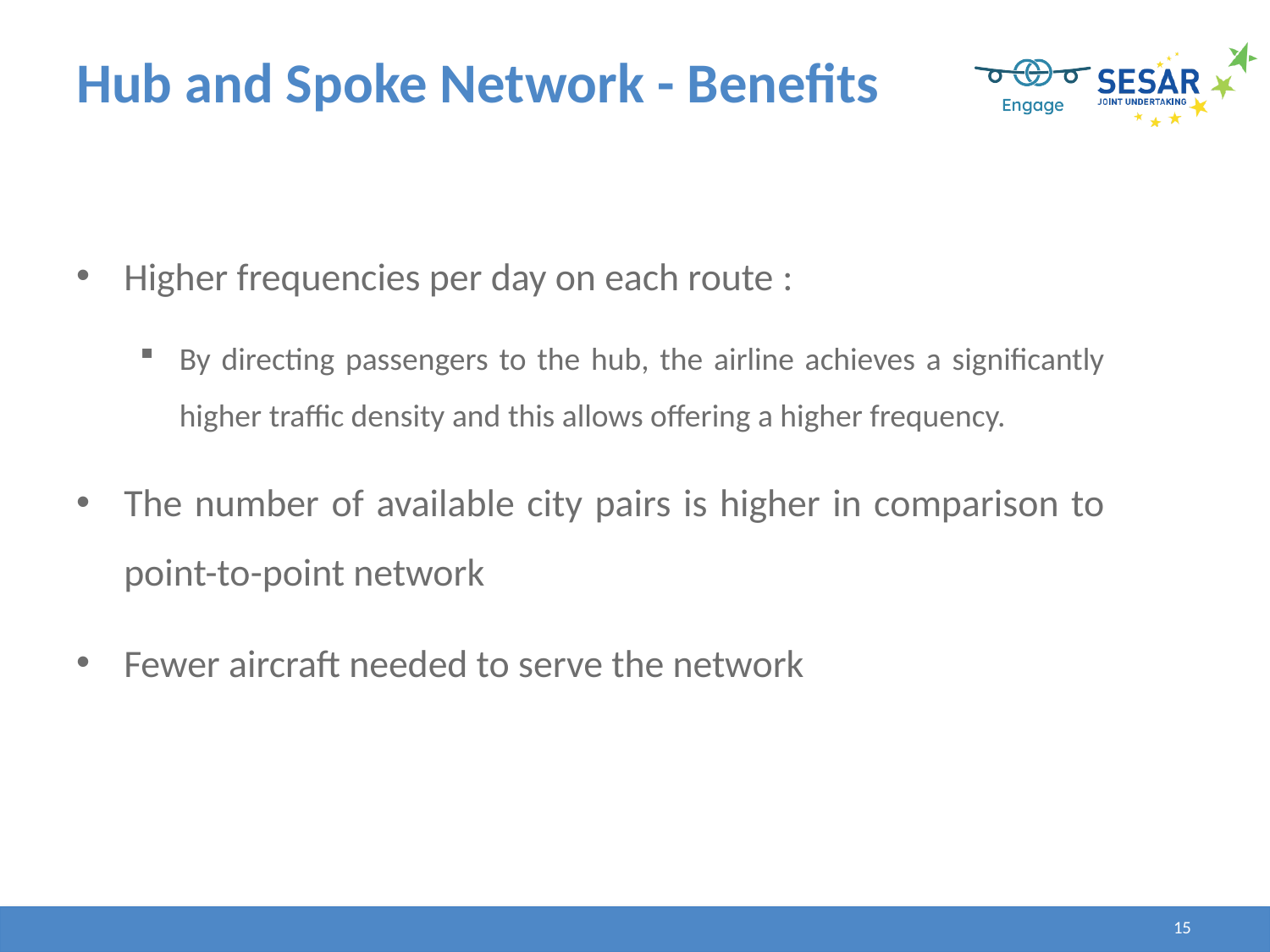

# Hub and Spoke Network - Benefits
Higher frequencies per day on each route :
By directing passengers to the hub, the airline achieves a significantly higher traffic density and this allows offering a higher frequency.
The number of available city pairs is higher in comparison to point-to-point network
Fewer aircraft needed to serve the network
15